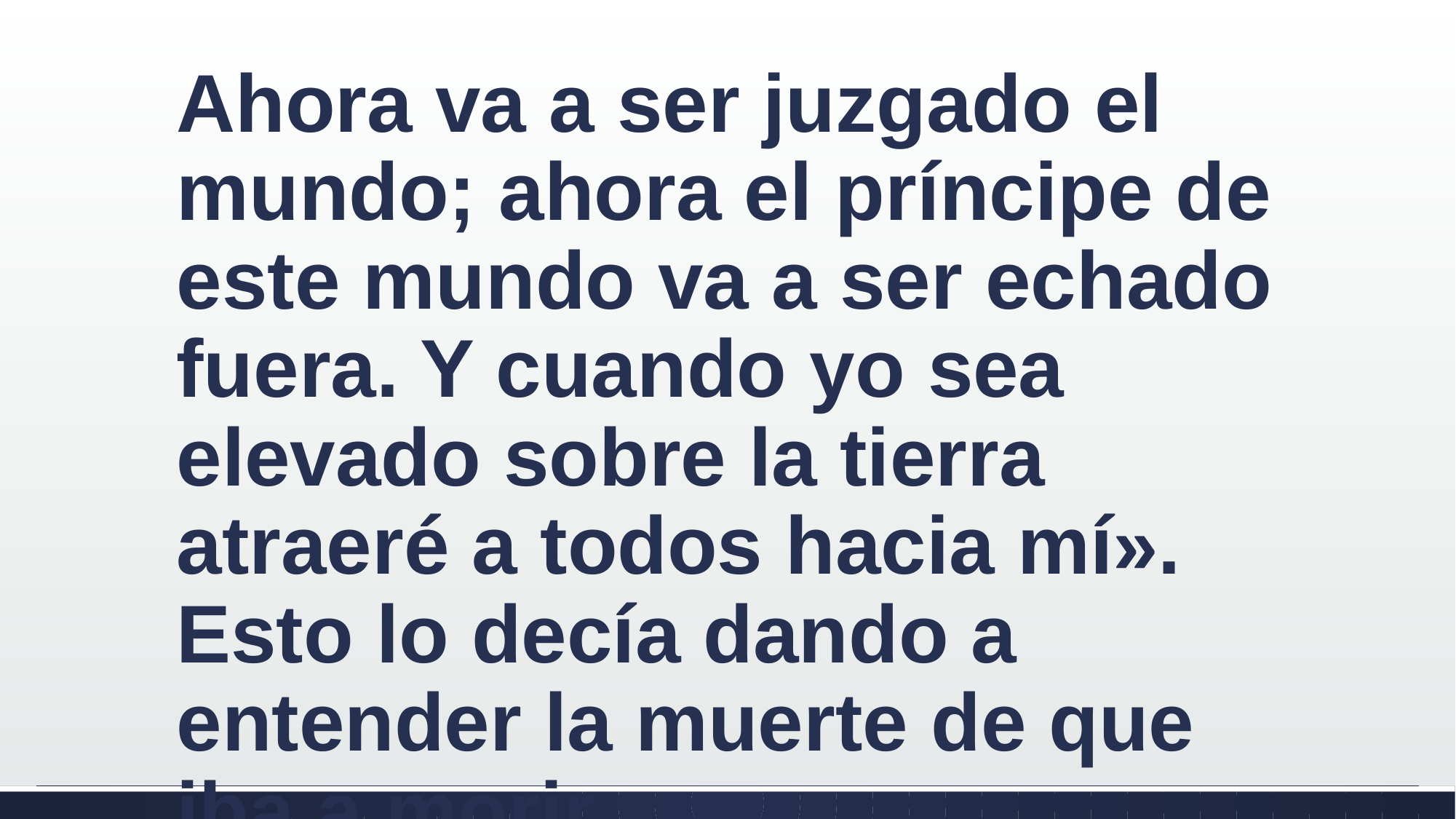

#
Ahora va a ser juzgado el mundo; ahora el príncipe de este mundo va a ser echado fuera. Y cuando yo sea elevado sobre la tierra atraeré a todos hacia mí». Esto lo decía dando a entender la muerte de que iba a morir.